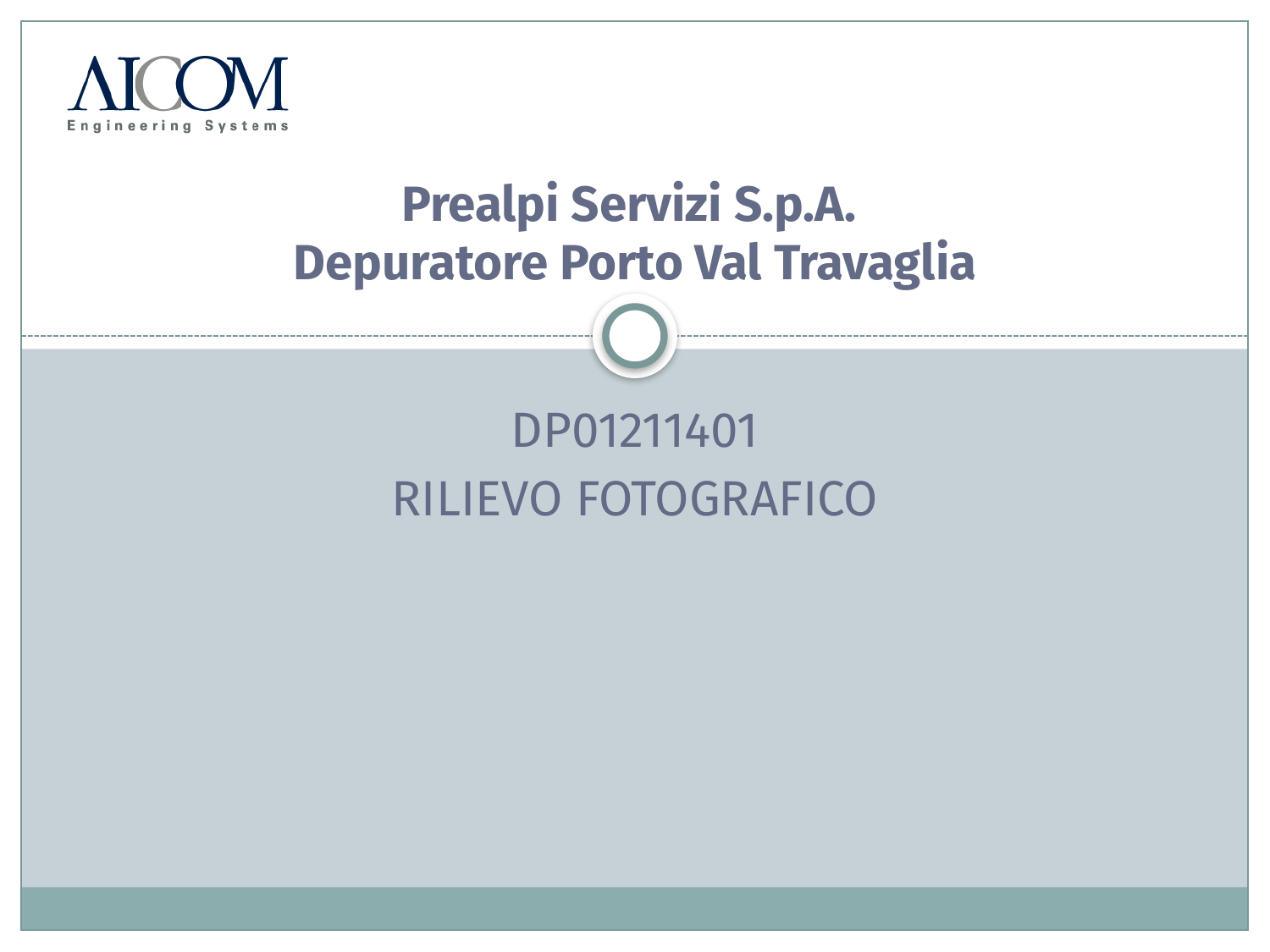

# Prealpi Servizi S.p.A. Depuratore Porto Val Travaglia
DP01211401
Rilievo fotografico